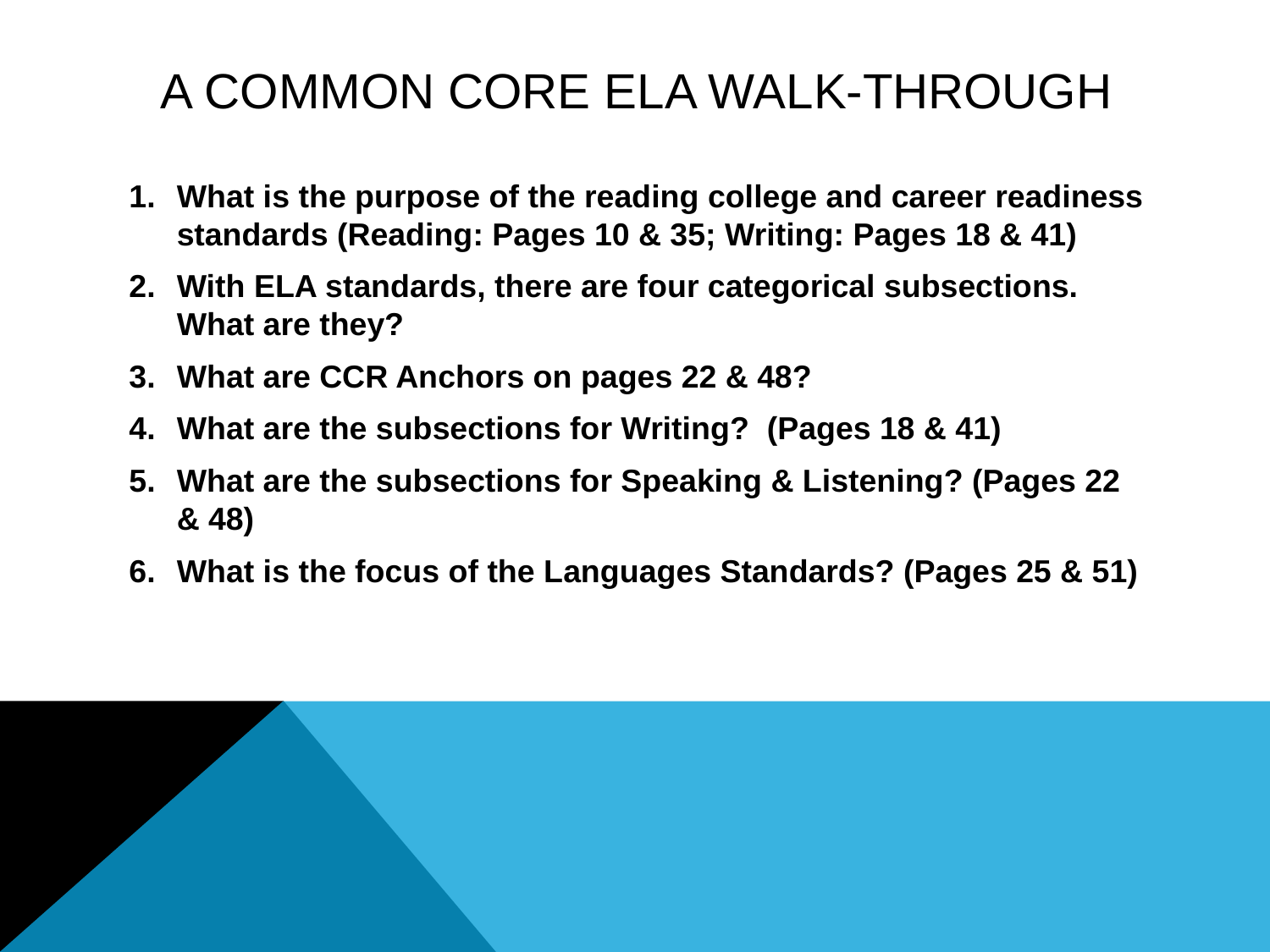

# A COMMON CORE ELA WALK-THROUGH
What is the purpose of the reading college and career readiness standards (Reading: Pages 10 & 35; Writing: Pages 18 & 41)
With ELA standards, there are four categorical subsections.  What are they?
What are CCR Anchors on pages 22 & 48?
What are the subsections for Writing?  (Pages 18 & 41)
What are the subsections for Speaking & Listening? (Pages 22 & 48)
What is the focus of the Languages Standards? (Pages 25 & 51)